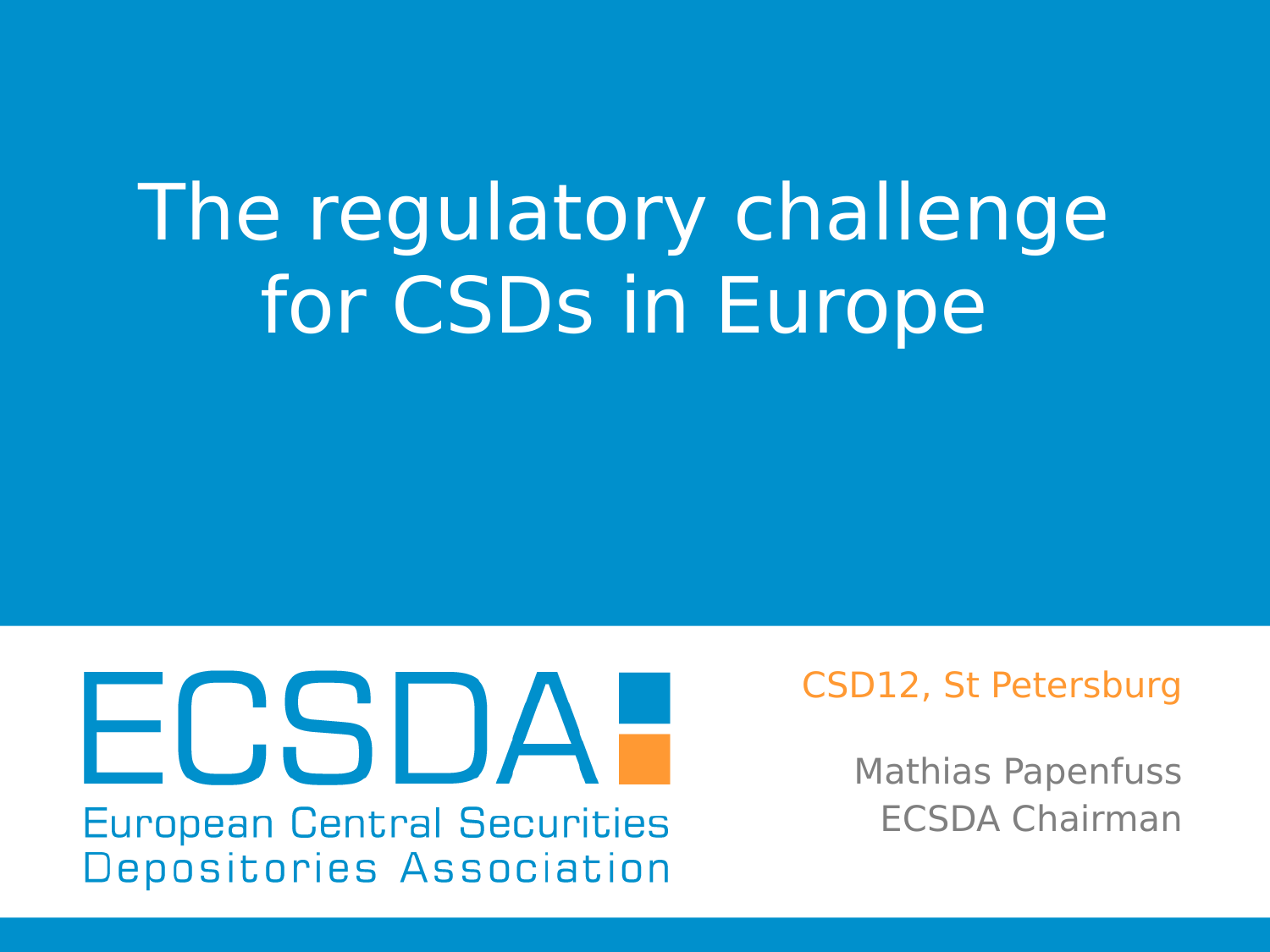

The regulatory challenge for CSDs in Europe
CSD12, St Petersburg

Mathias Papenfuss
ECSDA Chairman